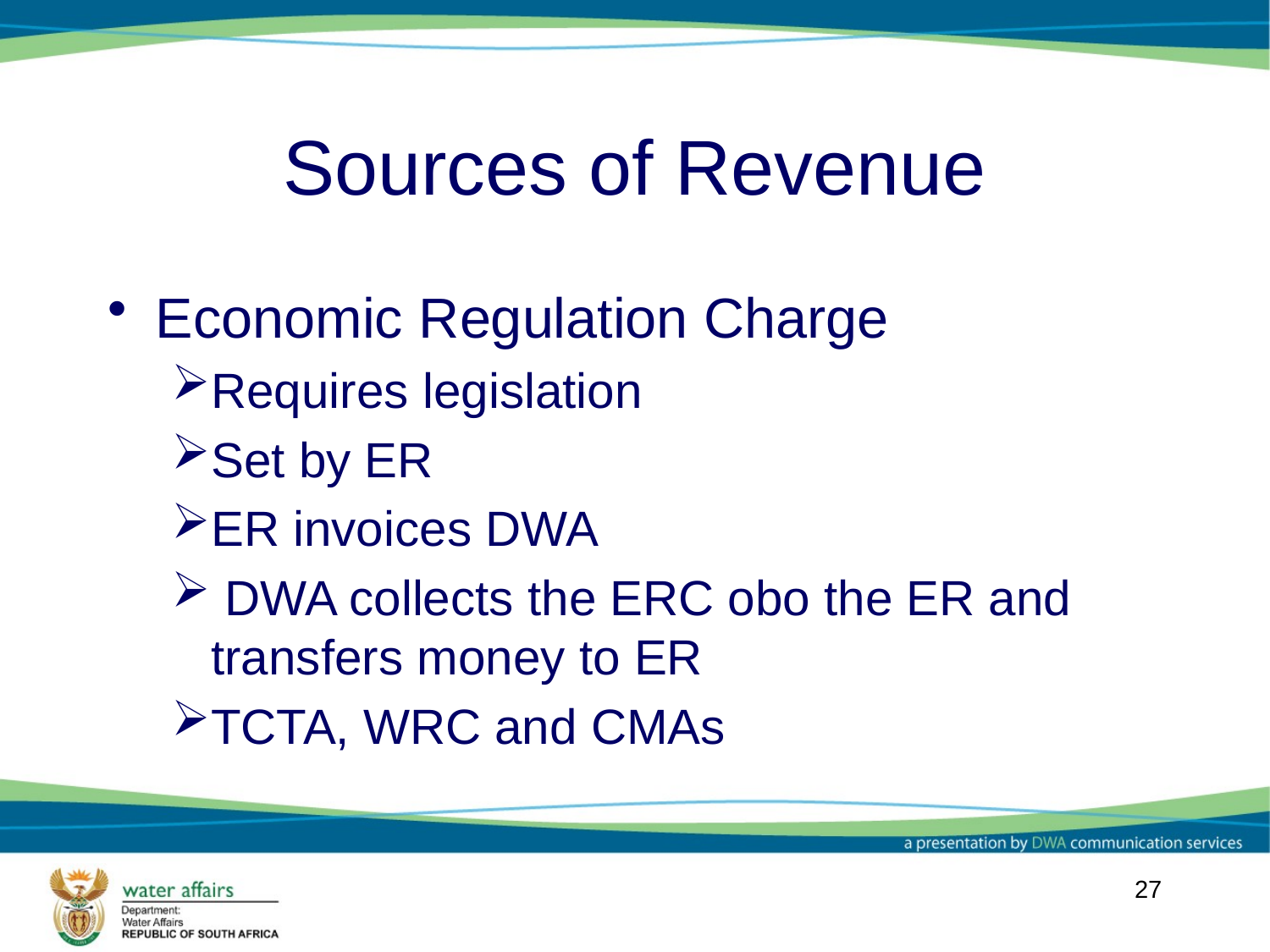

# Sources of Revenue
Economic Regulation Charge
Requires legislation
Set by ER
ER invoices DWA
 DWA collects the ERC obo the ER and transfers money to ER
TCTA, WRC and CMAs
27